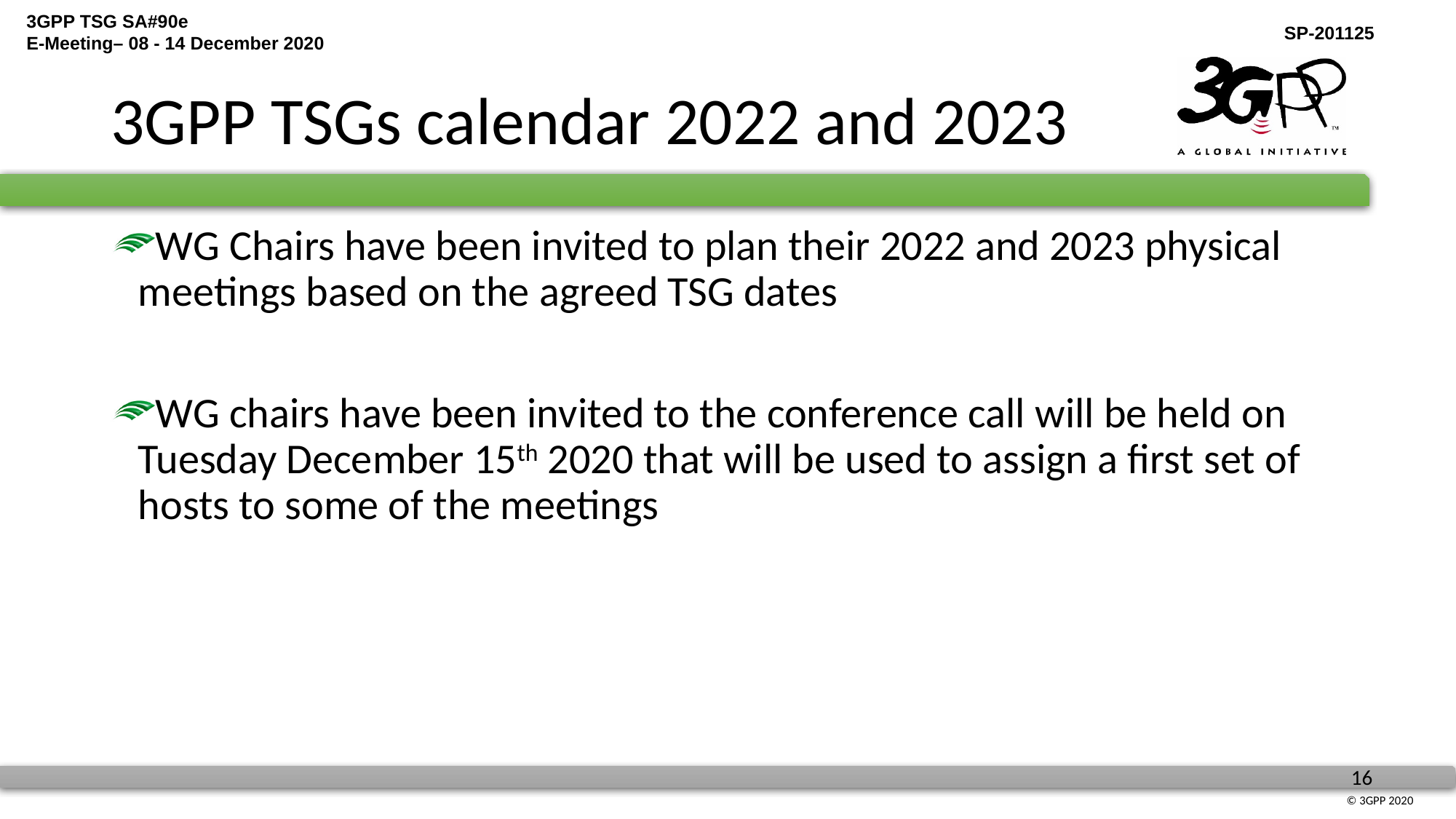

# 3GPP TSGs calendar 2022 and 2023
WG Chairs have been invited to plan their 2022 and 2023 physical meetings based on the agreed TSG dates

WG chairs have been invited to the conference call will be held on Tuesday December 15th 2020 that will be used to assign a first set of hosts to some of the meetings